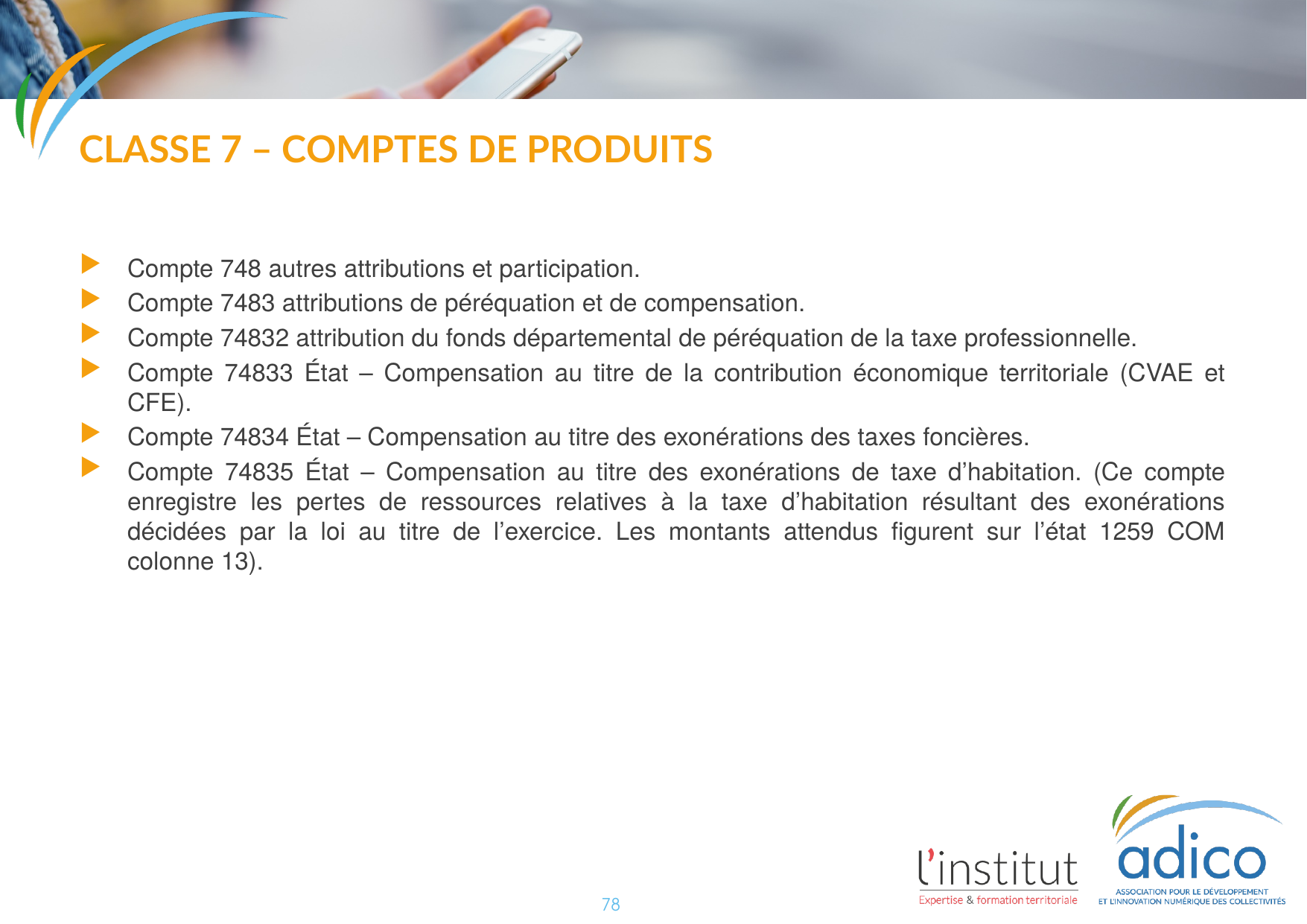

# Classe 7 – comptes de produits
Compte 748 autres attributions et participation.
Compte 7483 attributions de péréquation et de compensation.
Compte 74832 attribution du fonds départemental de péréquation de la taxe professionnelle.
Compte 74833 État – Compensation au titre de la contribution économique territoriale (CVAE et CFE).
Compte 74834 État – Compensation au titre des exonérations des taxes foncières.
Compte 74835 État – Compensation au titre des exonérations de taxe d’habitation. (Ce compte enregistre les pertes de ressources relatives à la taxe d’habitation résultant des exonérations décidées par la loi au titre de l’exercice. Les montants attendus figurent sur l’état 1259 COM colonne 13).